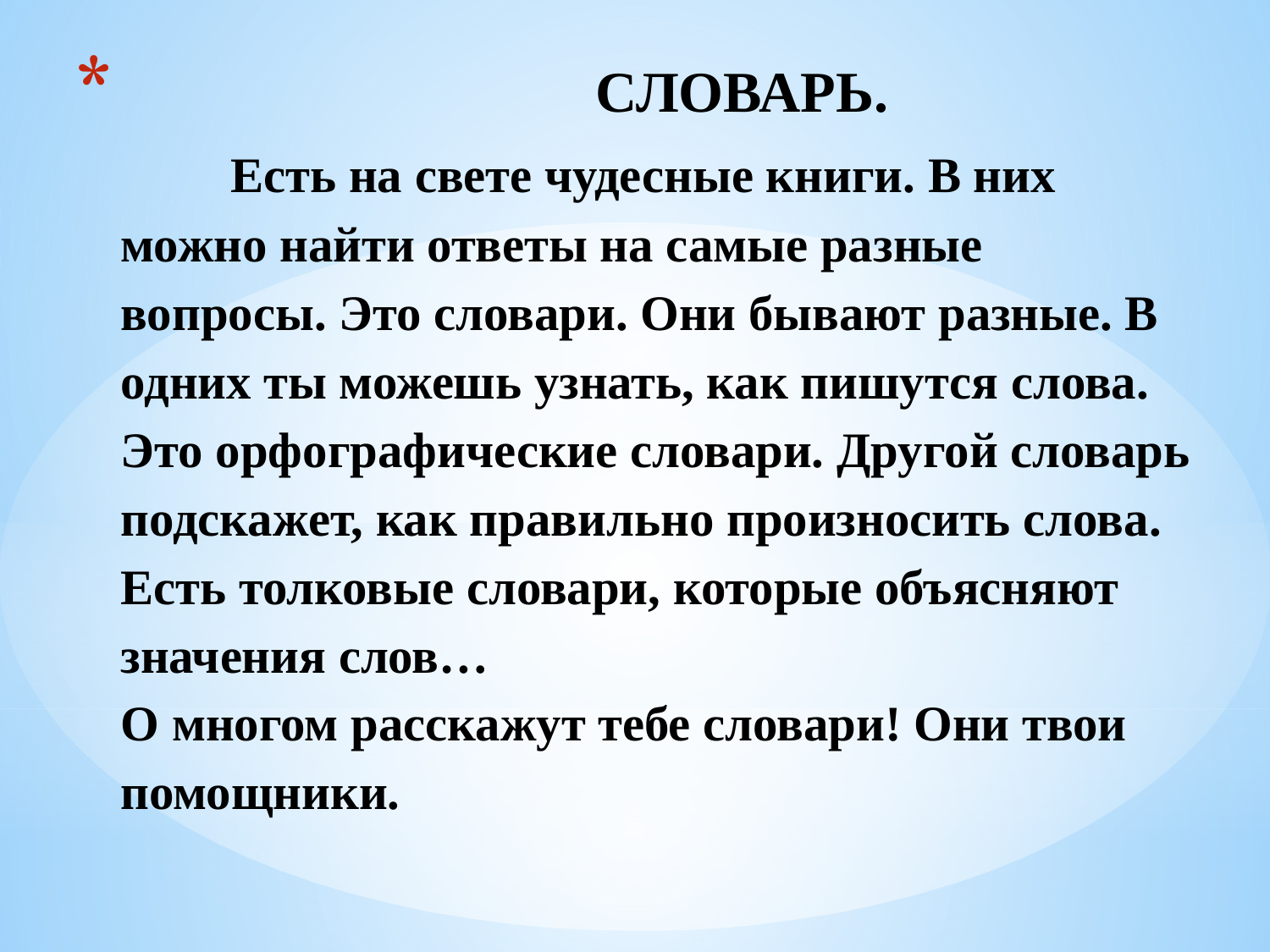

# СЛОВАРЬ. Есть на свете чудесные книги. В них можно найти ответы на самые разные вопросы. Это словари. Они бывают разные. В одних ты можешь узнать, как пишутся слова. Это орфографические словари. Другой словарь подскажет, как правильно произносить слова. Есть толковые словари, которые объясняют значения слов… О многом расскажут тебе словари! Они твои помощники.